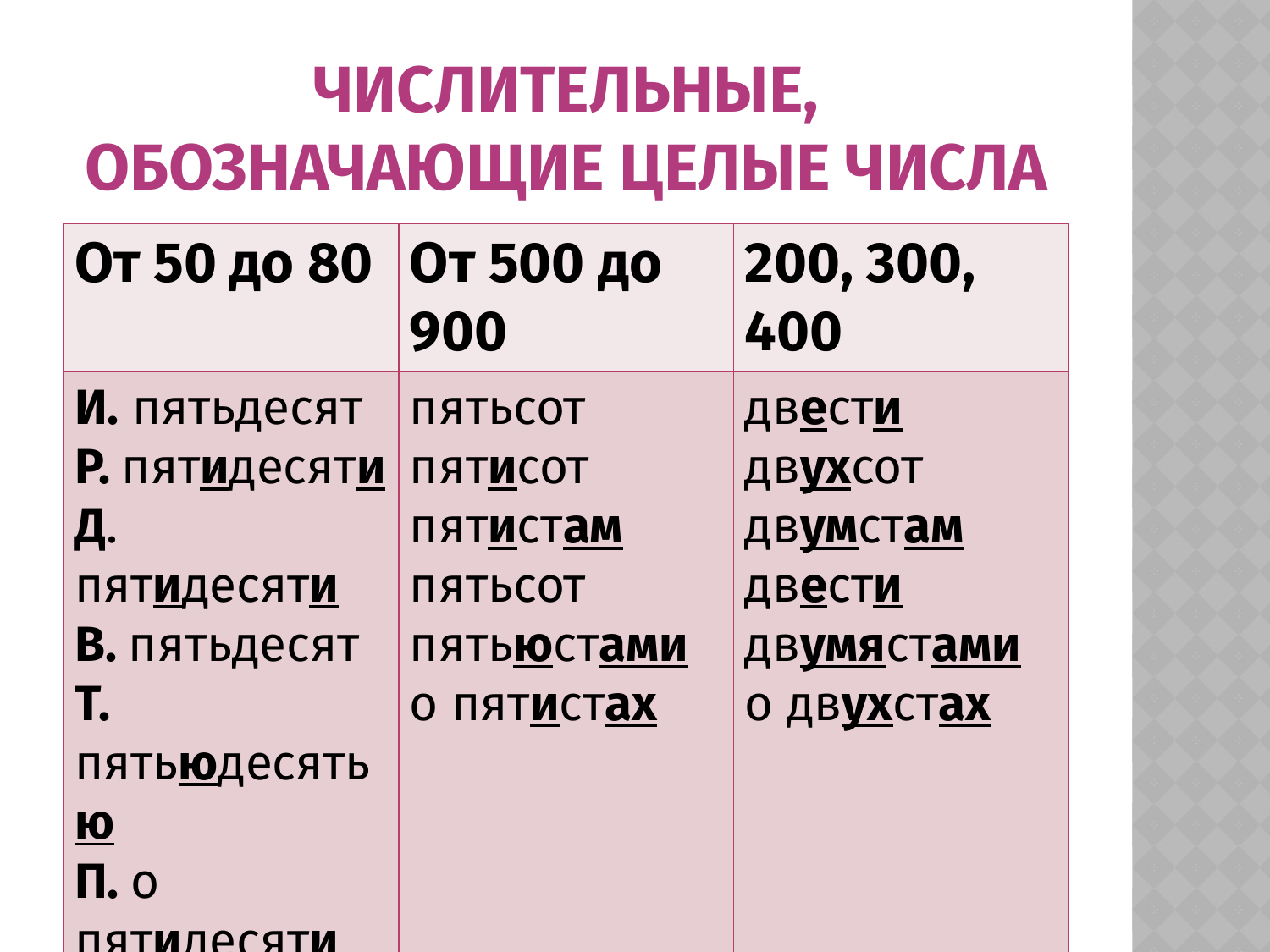

# Числительные, обозначающие целые числа
| От 50 до 80 | От 500 до 900 | 200, 300, 400 |
| --- | --- | --- |
| И. пятьдесят Р. пятидесяти Д. пятидесяти В. пятьдесят Т. пятьюдесятью П. о пятидесяти | пятьсот пятисот пятистам пятьсот пятьюстами о пятистах | двести двухсот двумстам двести двумястами о двухстах |